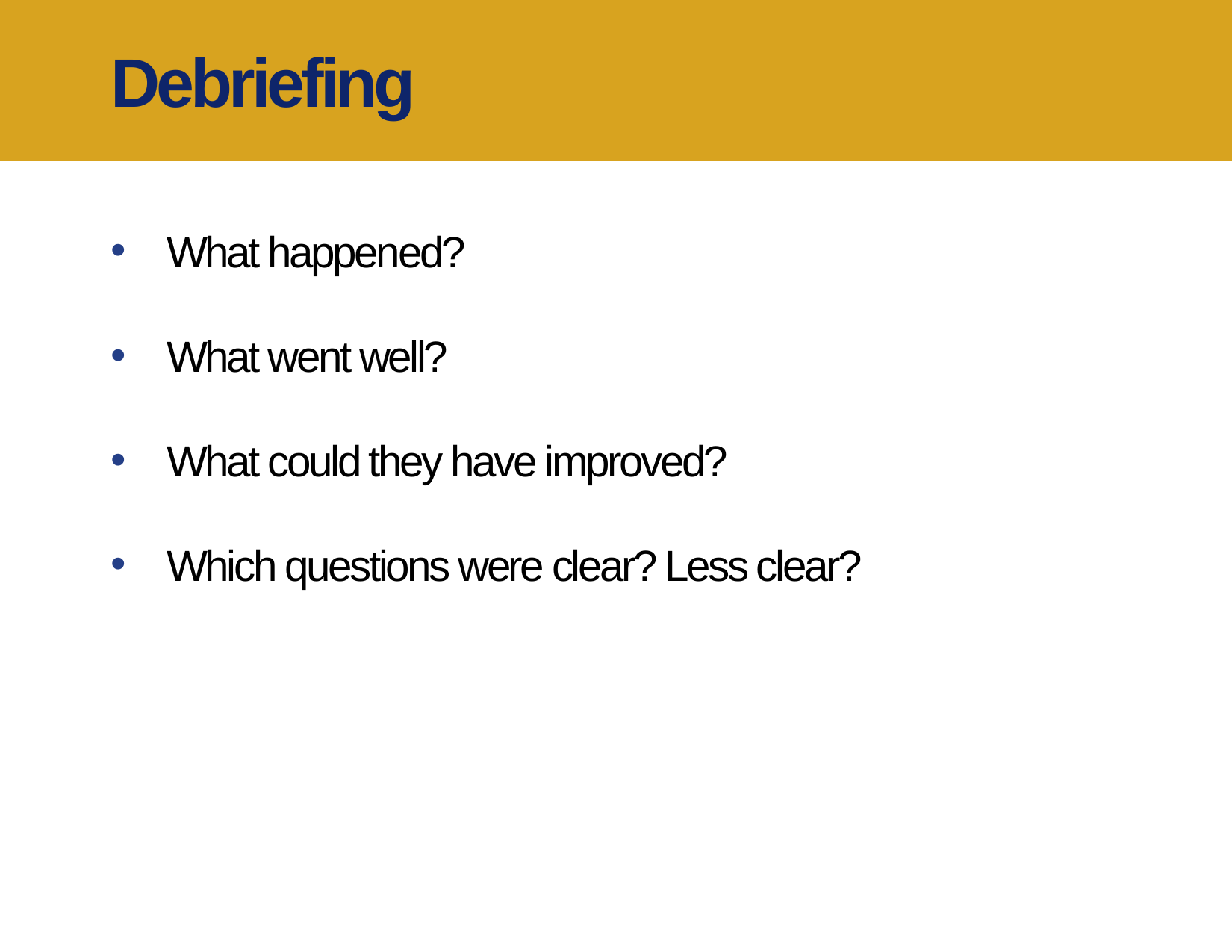

Debriefing
What happened?

What went well?

What could they have improved?

Which questions were clear? Less clear?